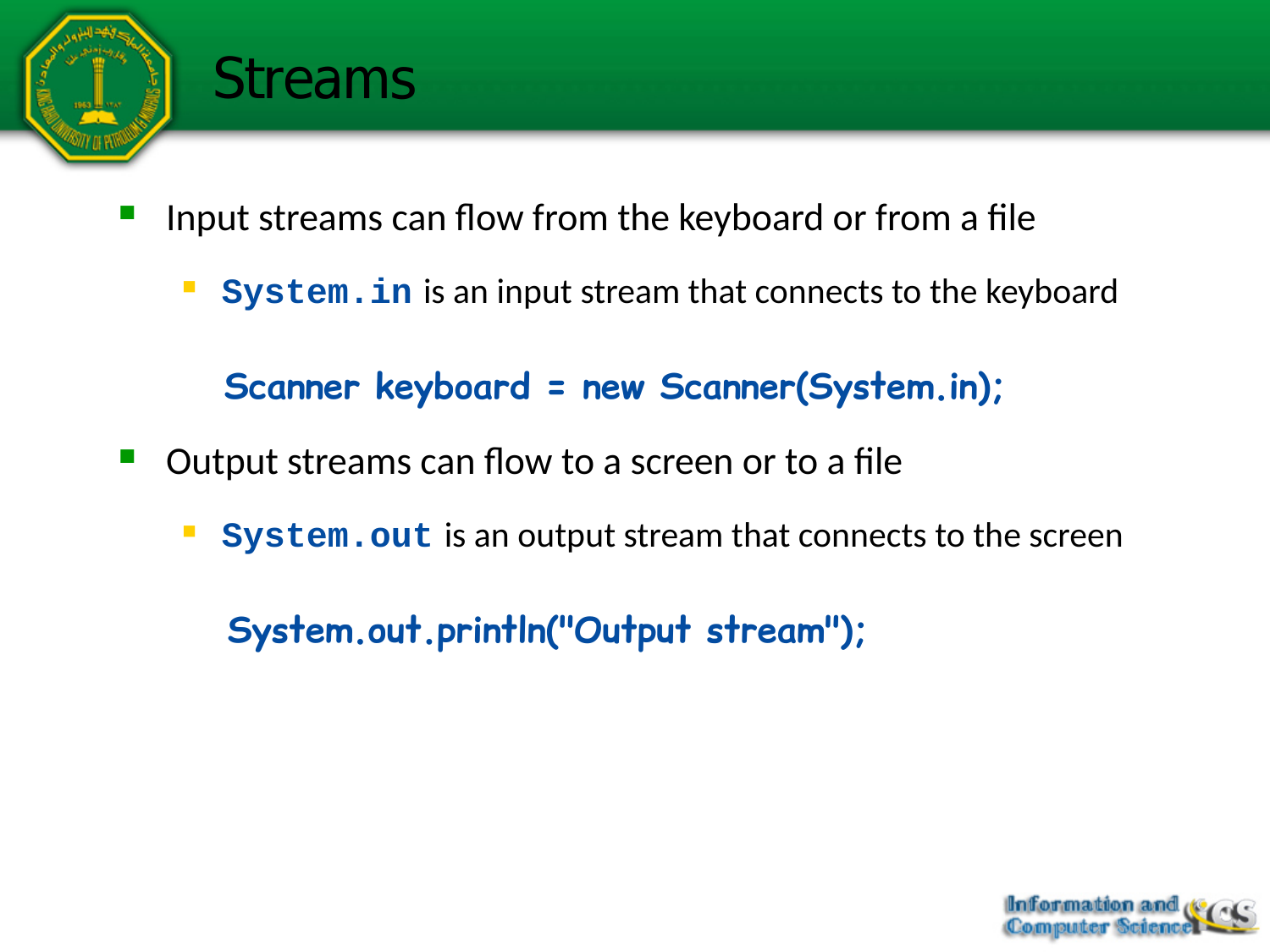

# Streams
Input streams can flow from the keyboard or from a file

System.in is an input stream that connects to the keyboard

     Scanner keyboard = new Scanner(System.in);

Output streams can flow to a screen or to a file

System.out is an output stream that connects to the screen

   System.out.println("Output stream");